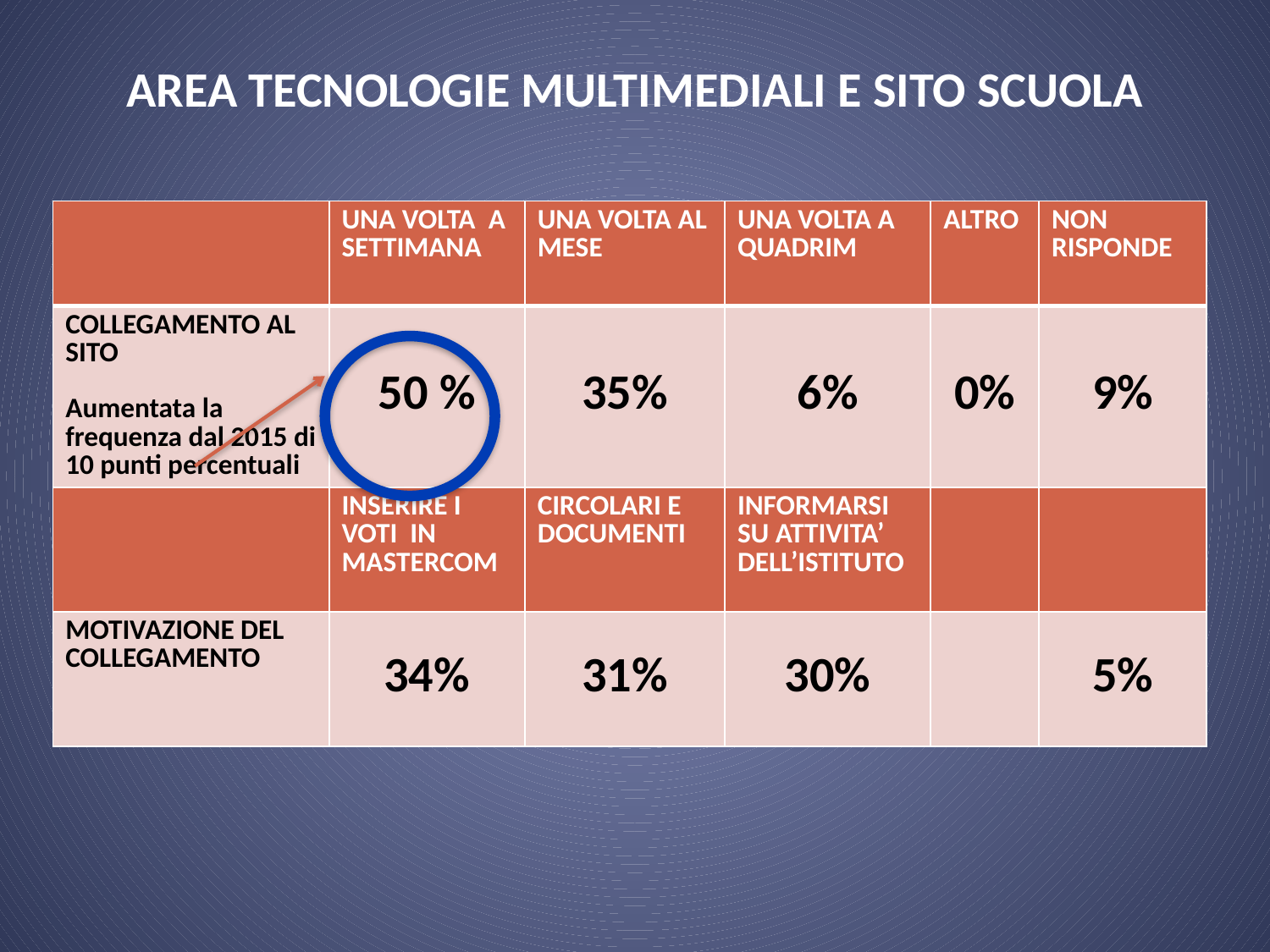

# AREA TECNOLOGIE MULTIMEDIALI E SITO SCUOLA
|  | UNA VOLTA A SETTIMANA | UNA VOLTA AL MESE | UNA VOLTA A QUADRIM | ALTRO | NON RISPONDE |
| --- | --- | --- | --- | --- | --- |
| COLLEGAMENTO AL SITO Aumentata la frequenza dal 2015 di 10 punti percentuali | 50 % | 35% | 6% | 0% | 9% |
|  | INSERIRE I VOTI IN MASTERCOM | CIRCOLARI E DOCUMENTI | INFORMARSI SU ATTIVITA’ DELL’ISTITUTO |  |  |
| MOTIVAZIONE DEL COLLEGAMENTO | 34% | 31% | 30% |  | 5% |